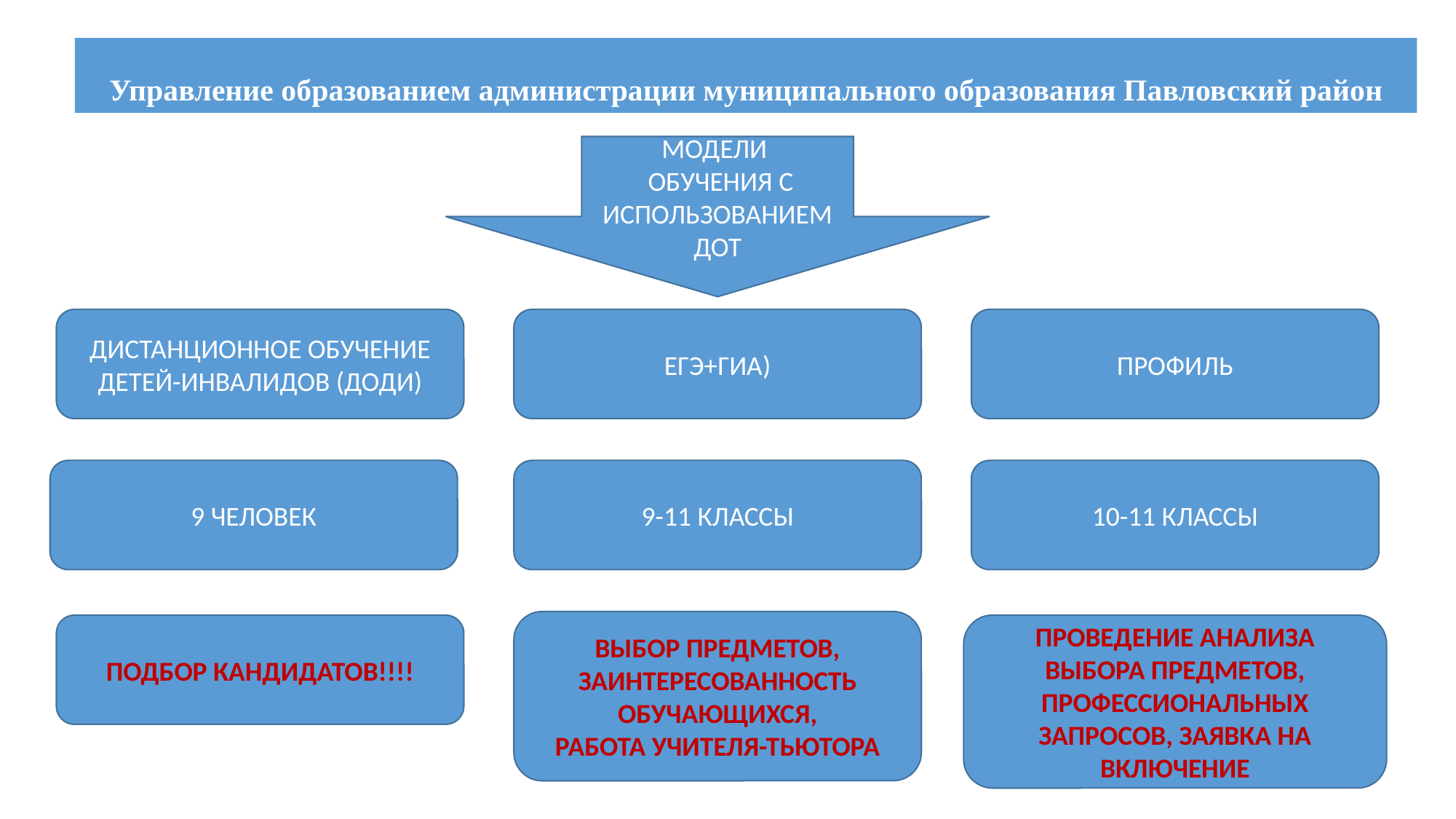

# Управление образованием администрации муниципального образования Павловский район
МОДЕЛИ
 ОБУЧЕНИЯ С ИСПОЛЬЗОВАНИЕМ ДОТ
ДИСТАНЦИОННОЕ ОБУЧЕНИЕ ДЕТЕЙ-ИНВАЛИДОВ (ДОДИ)
ЕГЭ+ГИА)
ПРОФИЛЬ
9 ЧЕЛОВЕК
9-11 КЛАССЫ
10-11 КЛАССЫ
ВЫБОР ПРЕДМЕТОВ, ЗАИНТЕРЕСОВАННОСТЬ ОБУЧАЮЩИХСЯ,
РАБОТА УЧИТЕЛЯ-ТЬЮТОРА
ПОДБОР КАНДИДАТОВ!!!!
ПРОВЕДЕНИЕ АНАЛИЗА ВЫБОРА ПРЕДМЕТОВ, ПРОФЕССИОНАЛЬНЫХ ЗАПРОСОВ, ЗАЯВКА НА ВКЛЮЧЕНИЕ